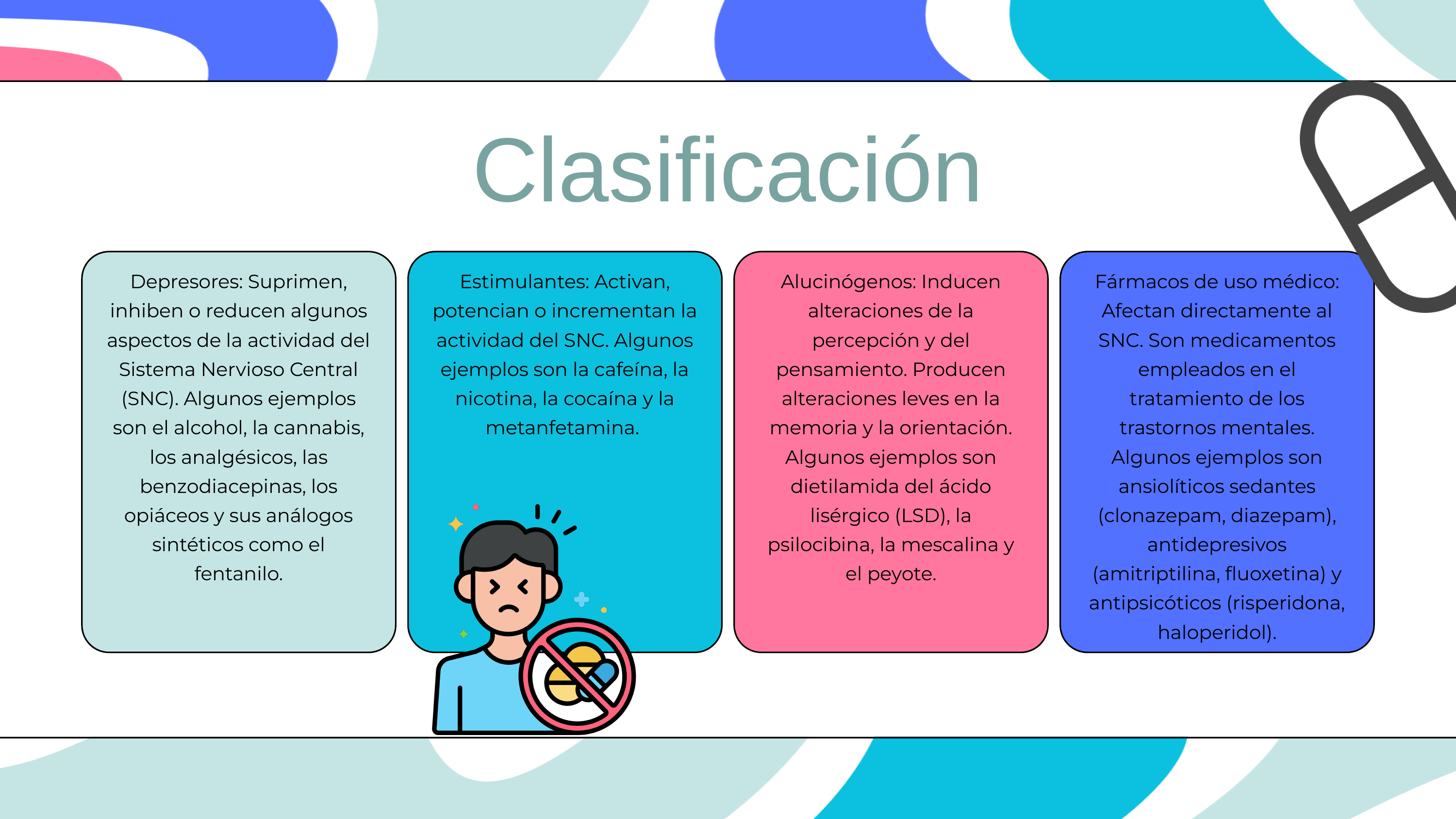

Clasificación

Depresores: Suprimen, inhiben o reducen algunos aspectos de la actividad del Sistema Nervioso Central (SNC). Algunos ejemplos son el alcohol, la cannabis, los analgésicos, las benzodiacepinas, los opiáceos y sus análogos sintéticos como el fentanilo.
Estimulantes: Activan, potencian o incrementan la actividad del SNC. Algunos ejemplos son la cafeína, la nicotina, la cocaína y la metanfetamina.
Alucinógenos: Inducen alteraciones de la percepción y del pensamiento. Producen alteraciones leves en la memoria y la orientación. Algunos ejemplos son dietilamida del ácido lisérgico (LSD), la psilocibina, la mescalina y el peyote.
Fármacos de uso médico: Afectan directamente al SNC. Son medicamentos empleados en el tratamiento de los trastornos mentales. Algunos ejemplos son ansiolíticos sedantes (clonazepam, diazepam), antidepresivos (amitriptilina, fluoxetina) y antipsicóticos (risperidona, haloperidol).